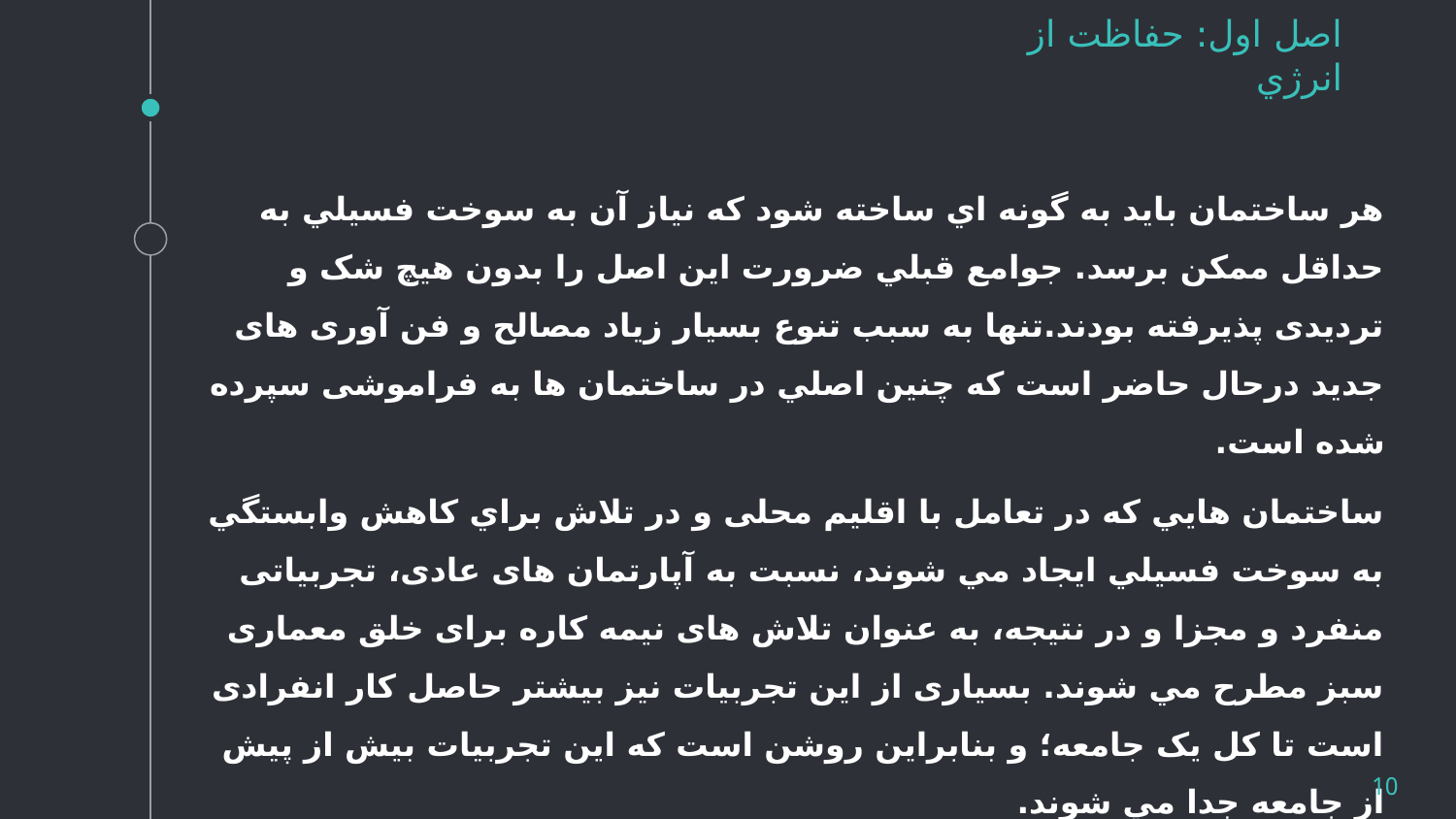

# اصل اول: حفاظت از انرژي
هر ساختمان بايد به گونه اي ساخته شود که نياز آن به سوخت فسيلي به حداقل ممکن برسد. جوامع قبلي ضرورت اين اصل را بدون هيچ شک و ترديدی پذيرفته بودند.تنها به سبب تنوع بسيار زياد مصالح و فن آوری های جديد درحال حاضر است که چنين اصلي در ساختمان ها به فراموشی سپرده شده است.
ساختمان هايي که در تعامل با اقليم محلی و در تلاش براي کاهش وابستگي به سوخت فسيلي ايجاد مي شوند، نسبت به آپارتمان های عادی، تجربياتی منفرد و مجزا و در نتيجه، به عنوان تلاش های نيمه کاره برای خلق معماری سبز مطرح مي شوند. بسياری از اين تجربيات نيز بيشتر حاصل کار انفرادی است تا کل يک جامعه؛ و بنابراين روشن است که اين تجربيات بيش از پيش از جامعه جدا مي شوند.

10